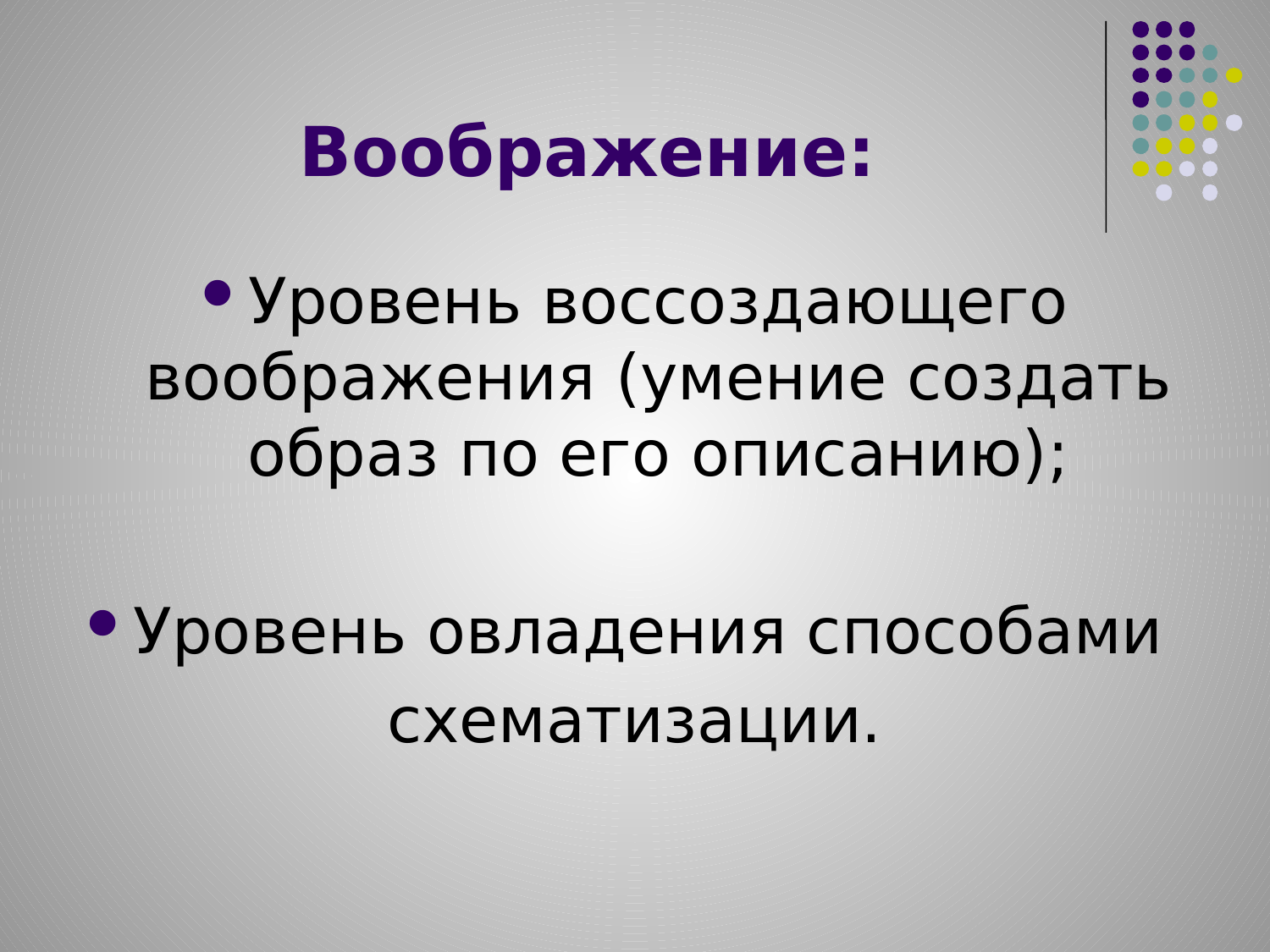

# Воображение:
Уровень воссоздающего воображения (умение создать образ по его описанию);

Уровень овладения способами
схематизации.